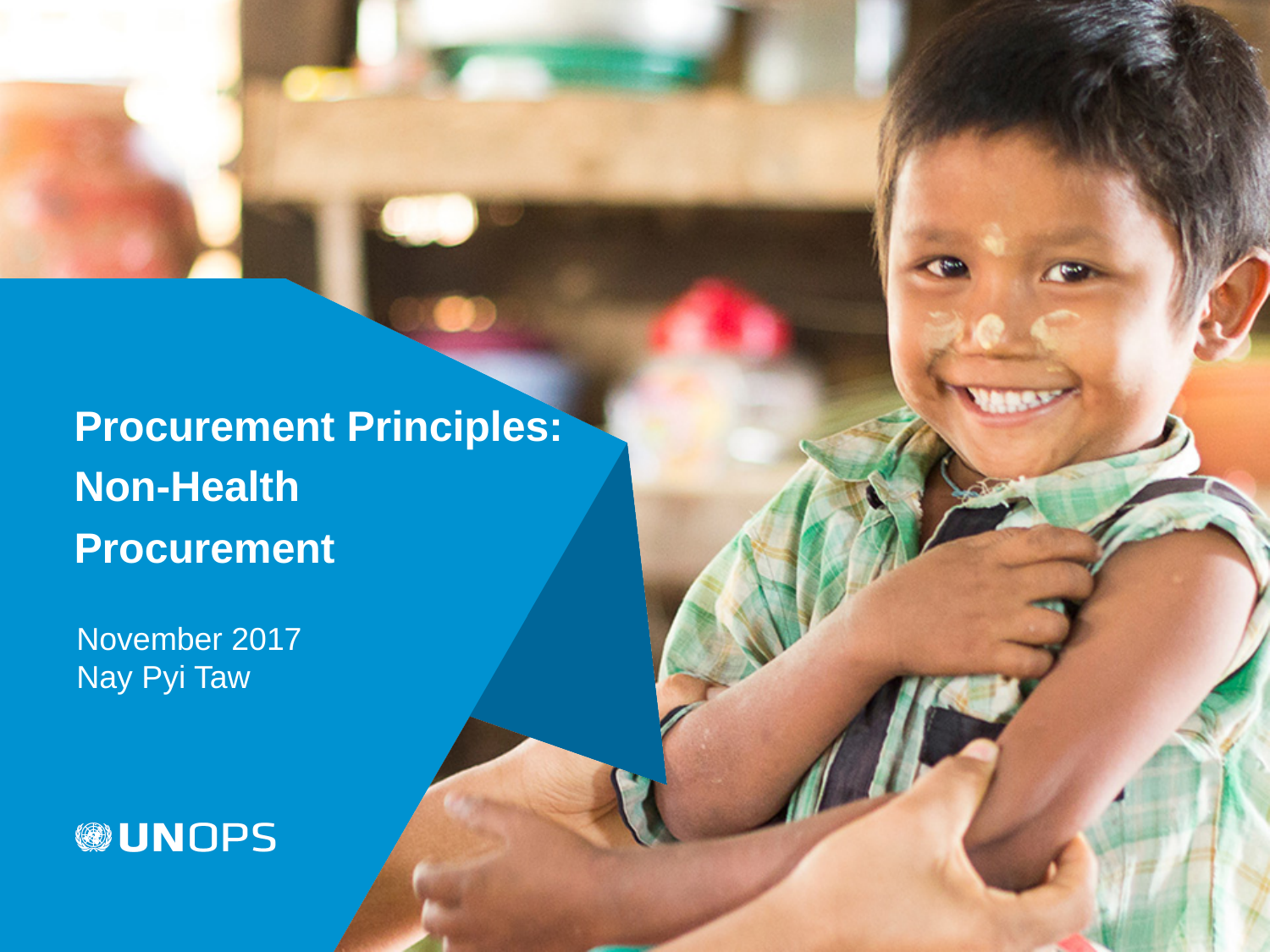

# Procurement Principles: Non-Health Procurement
November 2017
Nay Pyi Taw